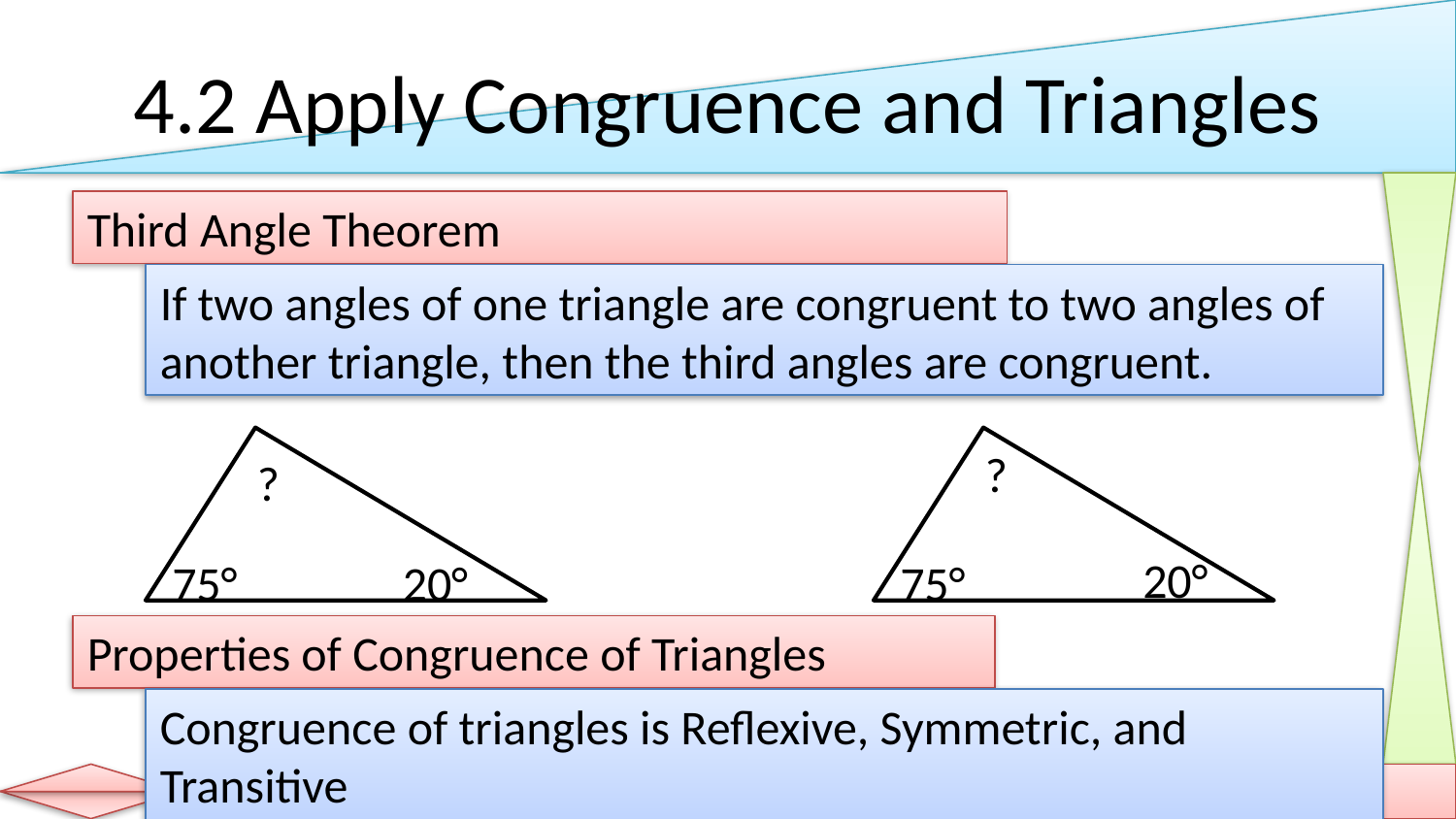

# 4.2 Apply Congruence and Triangles
Third Angle Theorem
If two angles of one triangle are congruent to two angles of another triangle, then the third angles are congruent.

?
75°
20°

?
20°
75°
Properties of Congruence of Triangles
Congruence of triangles is Reflexive, Symmetric, and Transitive